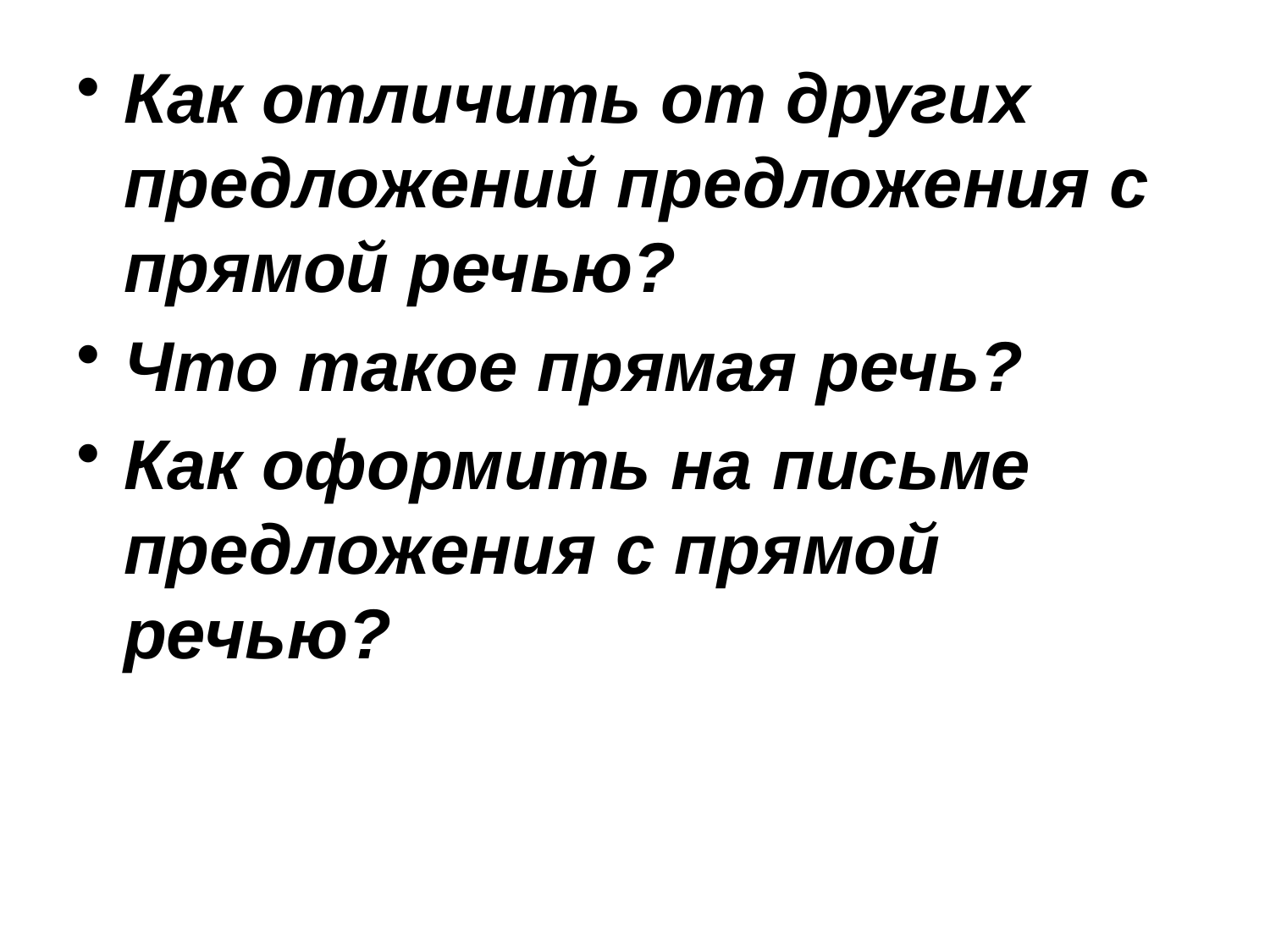

Как отличить от других предложений предложения с прямой речью?
Что такое прямая речь?
Как оформить на письме предложения с прямой речью?